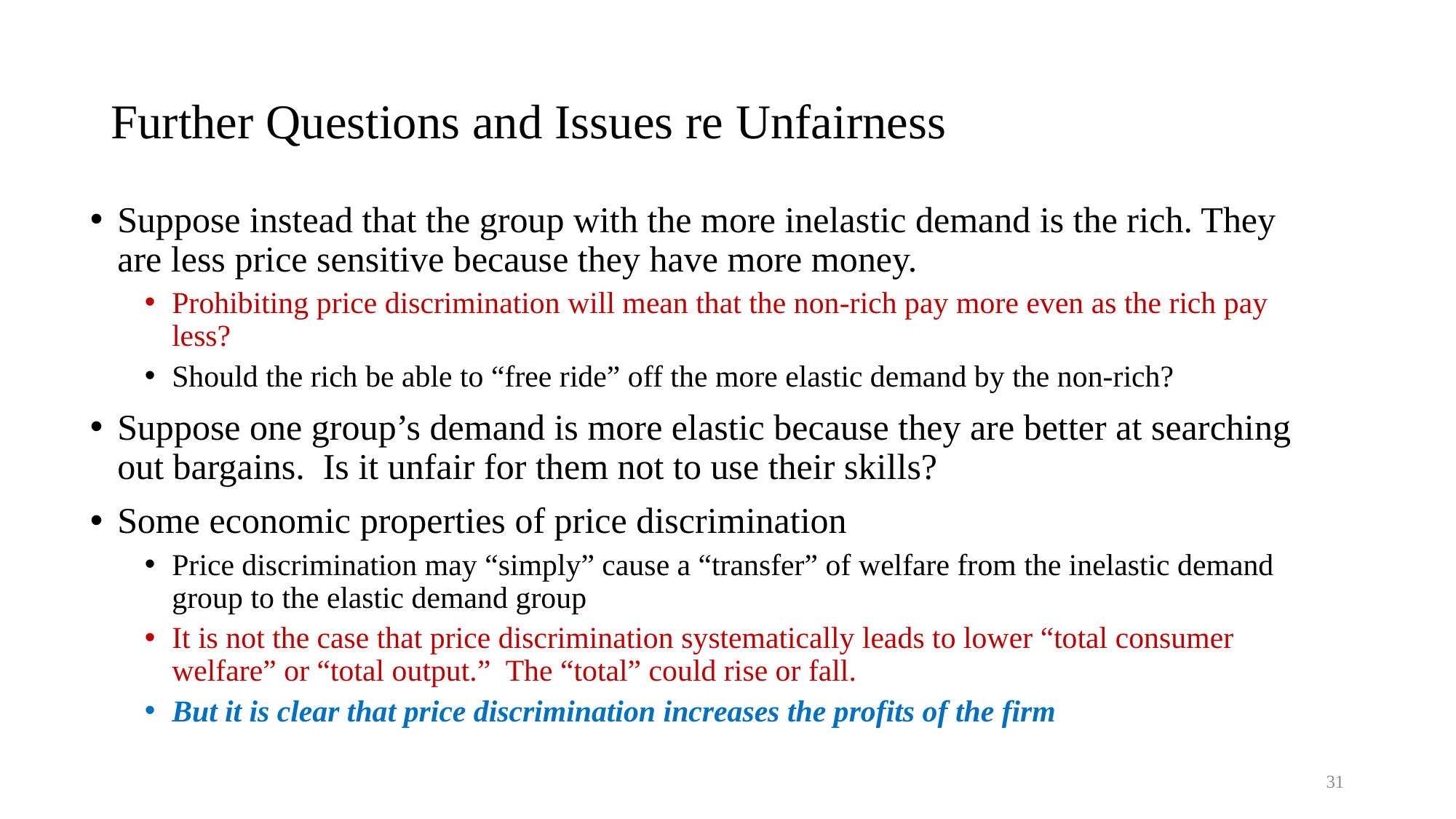

# Further Questions and Issues re Unfairness
Suppose instead that the group with the more inelastic demand is the rich. They are less price sensitive because they have more money.
Prohibiting price discrimination will mean that the non-rich pay more even as the rich pay less?
Should the rich be able to “free ride” off the more elastic demand by the non-rich?
Suppose one group’s demand is more elastic because they are better at searching out bargains.  Is it unfair for them not to use their skills?
Some economic properties of price discrimination
Price discrimination may “simply” cause a “transfer” of welfare from the inelastic demand group to the elastic demand group
It is not the case that price discrimination systematically leads to lower “total consumer welfare” or “total output.”  The “total” could rise or fall.
But it is clear that price discrimination increases the profits of the firm

31